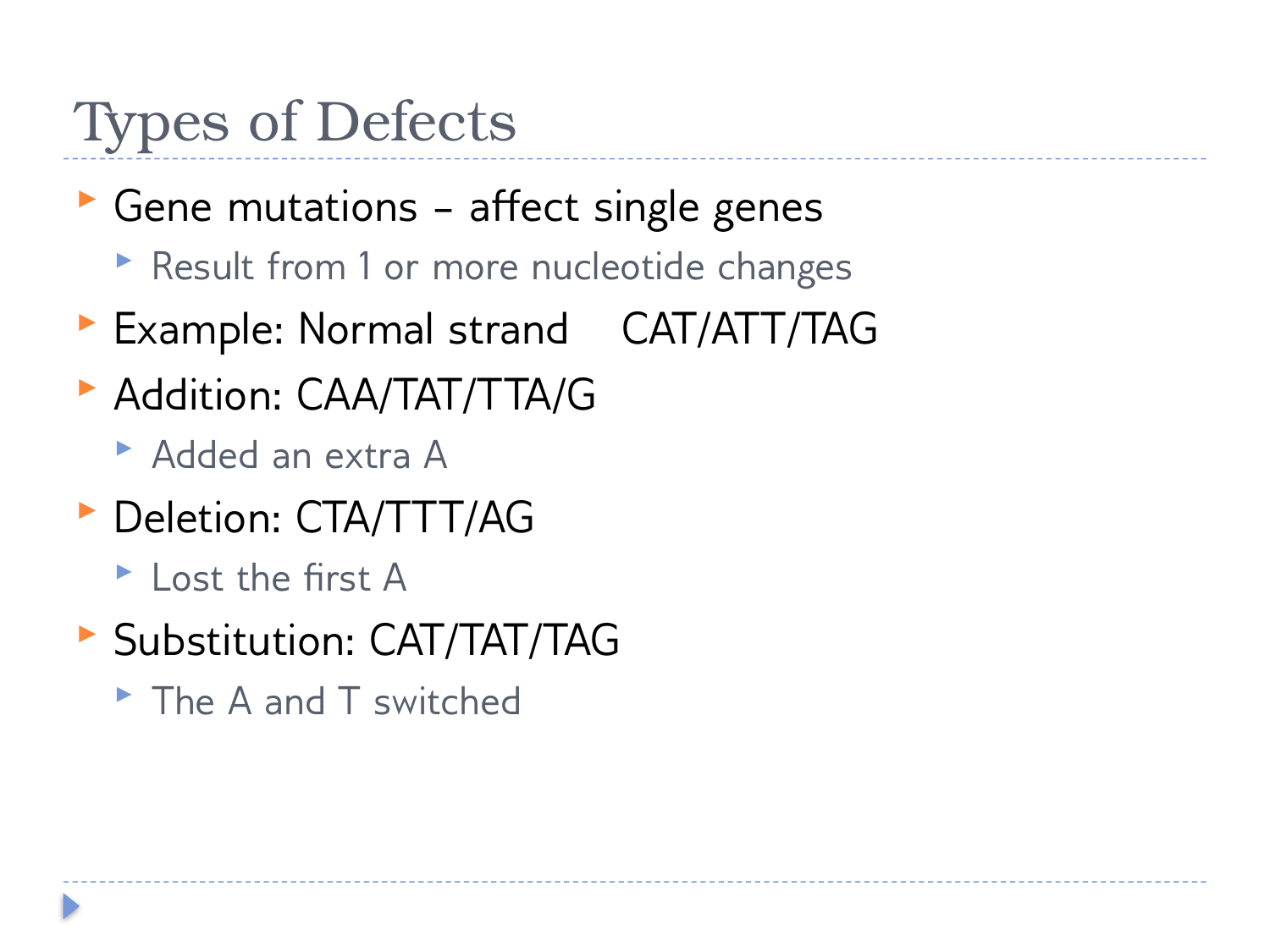

# Types of Defects
Gene mutations – affect single genes
Result from 1 or more nucleotide changes
Example: Normal strand 	CAT/ATT/TAG
Addition: CAA/TAT/TTA/G
Added an extra A
Deletion: CTA/TTT/AG
Lost the first A
Substitution: CAT/TAT/TAG
The A and T switched